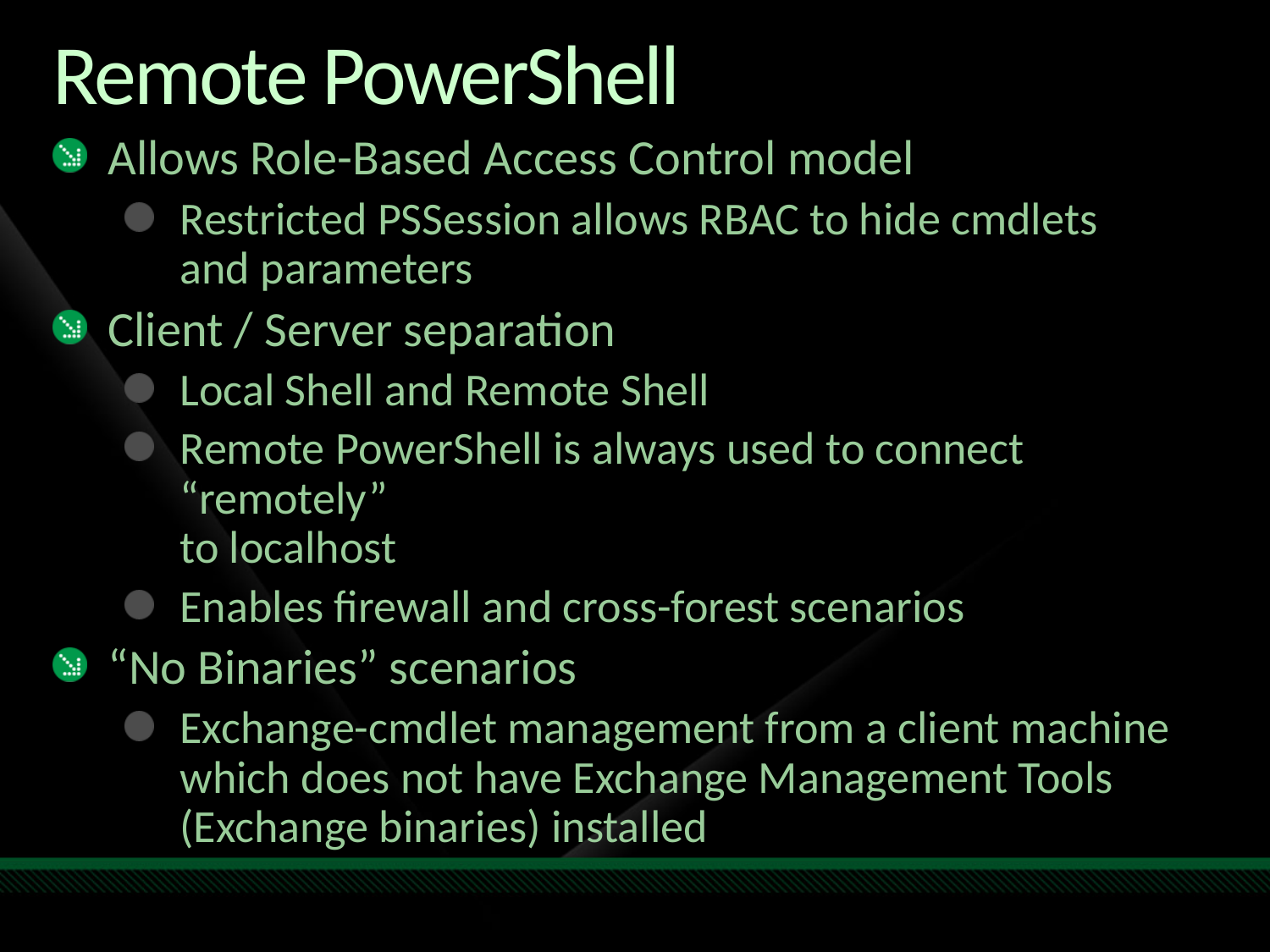

# Remote PowerShell
Allows Role-Based Access Control model
Restricted PSSession allows RBAC to hide cmdlets
and parameters
Client / Server separation
Local Shell and Remote Shell
Remote PowerShell is always used to connect “remotely”
to localhost
Enables firewall and cross-forest scenarios
“No Binaries” scenarios
Exchange-cmdlet management from a client machine which does not have Exchange Management Tools (Exchange binaries) installed